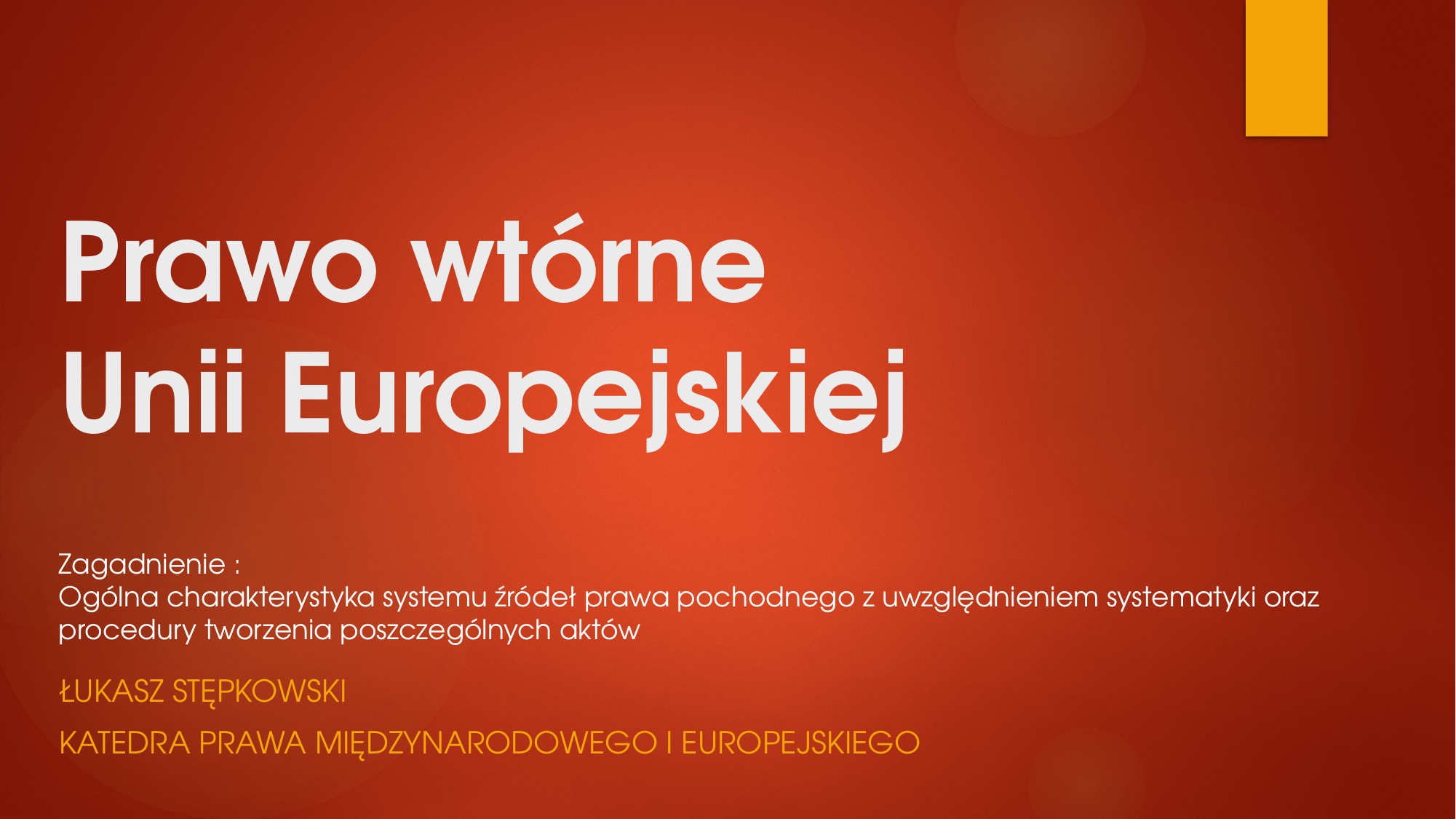

# Prawo wtórne Unii Europejskiej
Zagadnienie :
Ogólna charakterystyka systemu źródeł prawa pochodnego z uwzględnieniem systematyki oraz procedury tworzenia poszczególnych aktów
Łukasz STĘPKOWSKI
KATEDRA PRAWA MIĘDZYNARODOWEGO I EUROPEJSKIEGO